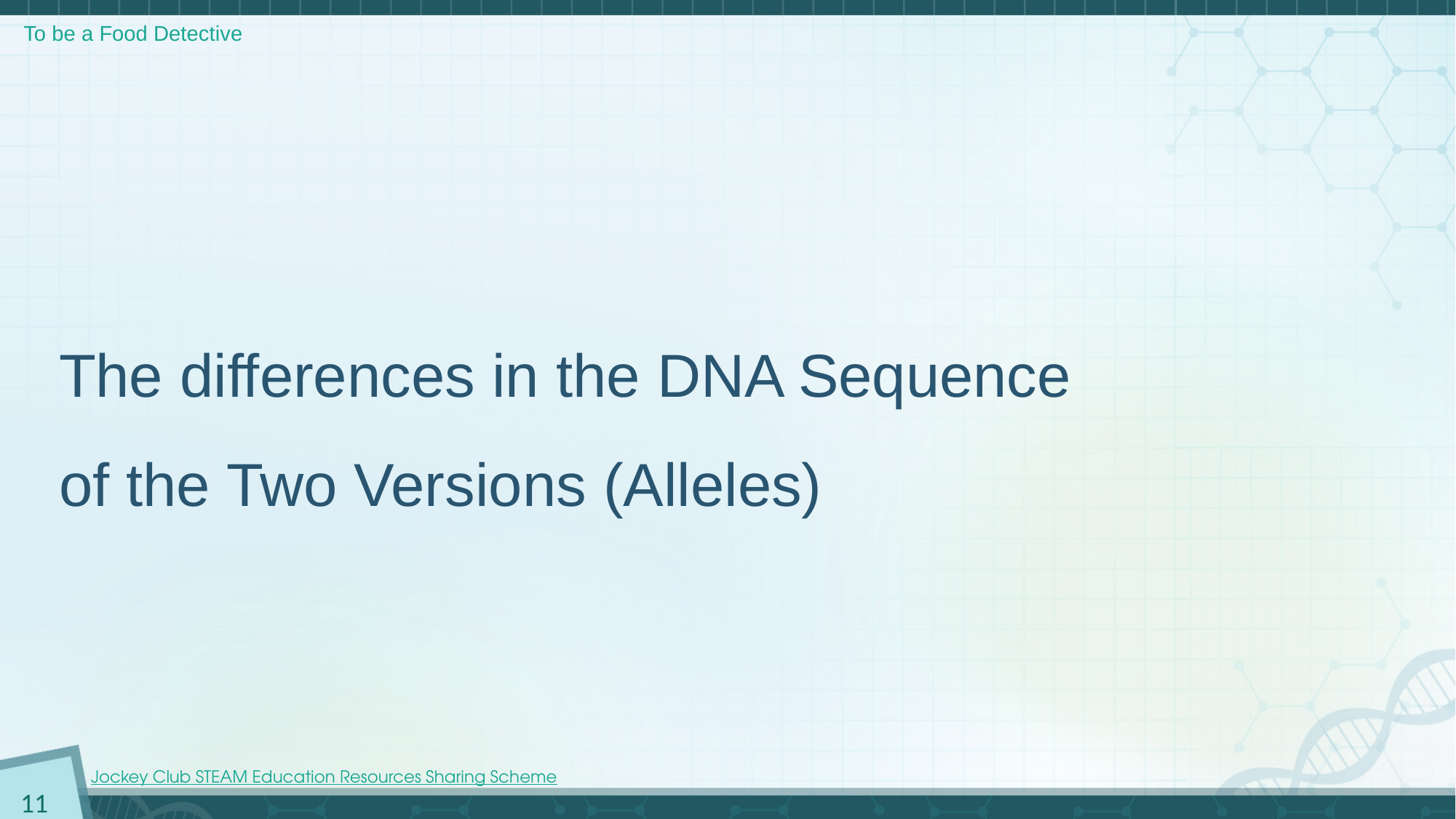

The differences in the DNA Sequence of the Two Versions (Alleles)
11